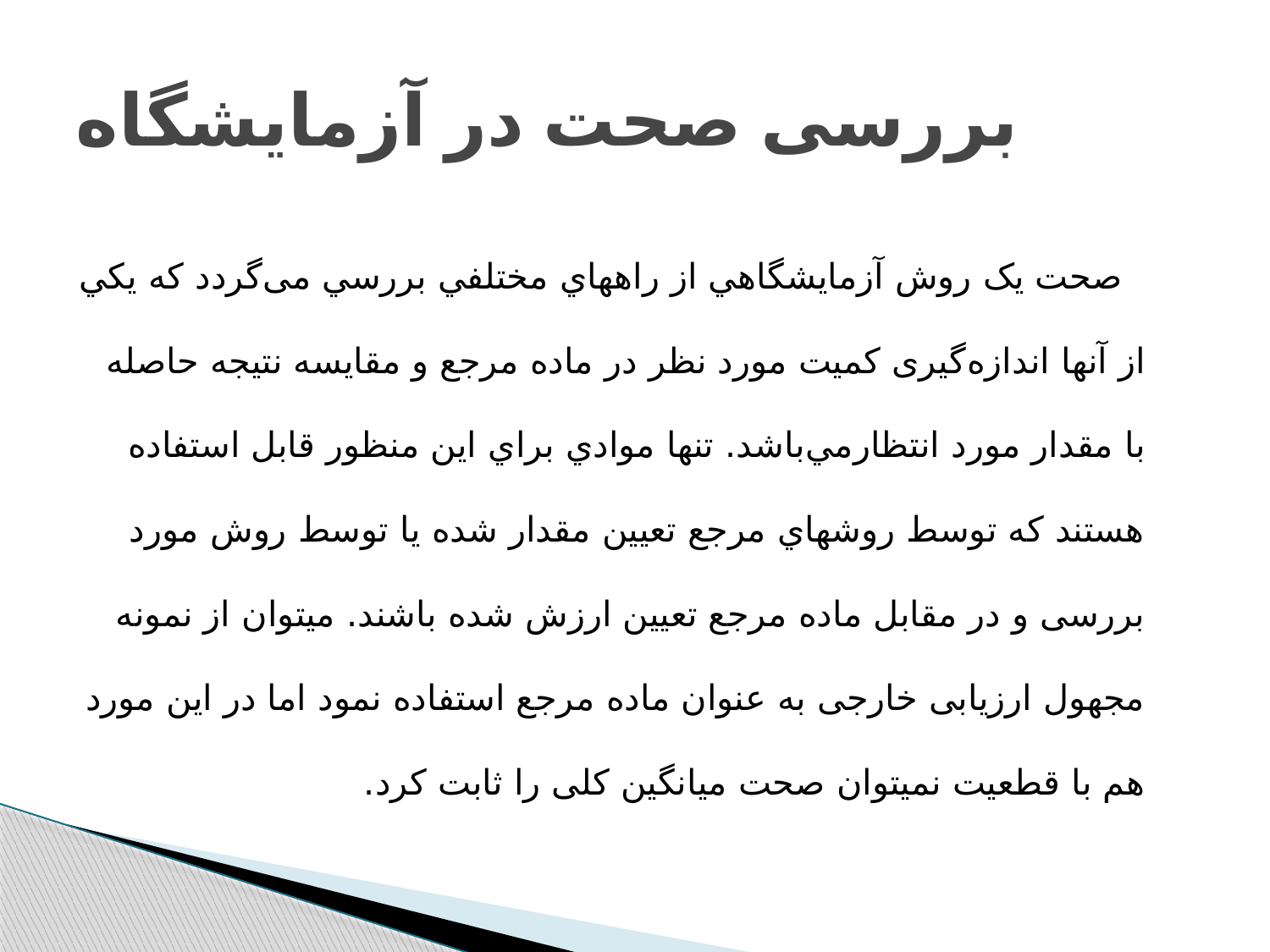

# بررسی صحت در آزمایشگاه
     صحت يک روش آزمايشگاهي از راههاي مختلفي بررسي می‌گردد که يکي از آنها اندازه‌گيری کميت مورد نظر در ماده مرجع و مقايسه نتيجه حاصله با مقدار مورد انتظارمي‌باشد. تنها موادي براي اين منظور قابل استفاده هستند که توسط روشهاي مرجع تعيين مقدار شده يا توسط روش مورد بررسی و در مقابل ماده مرجع تعيين ارزش شده باشند. میتوان از نمونه مجهول ارزیابی خارجی به عنوان ماده مرجع استفاده نمود اما در این مورد هم با قطعیت نمیتوان صحت میانگین کلی را ثابت کرد.